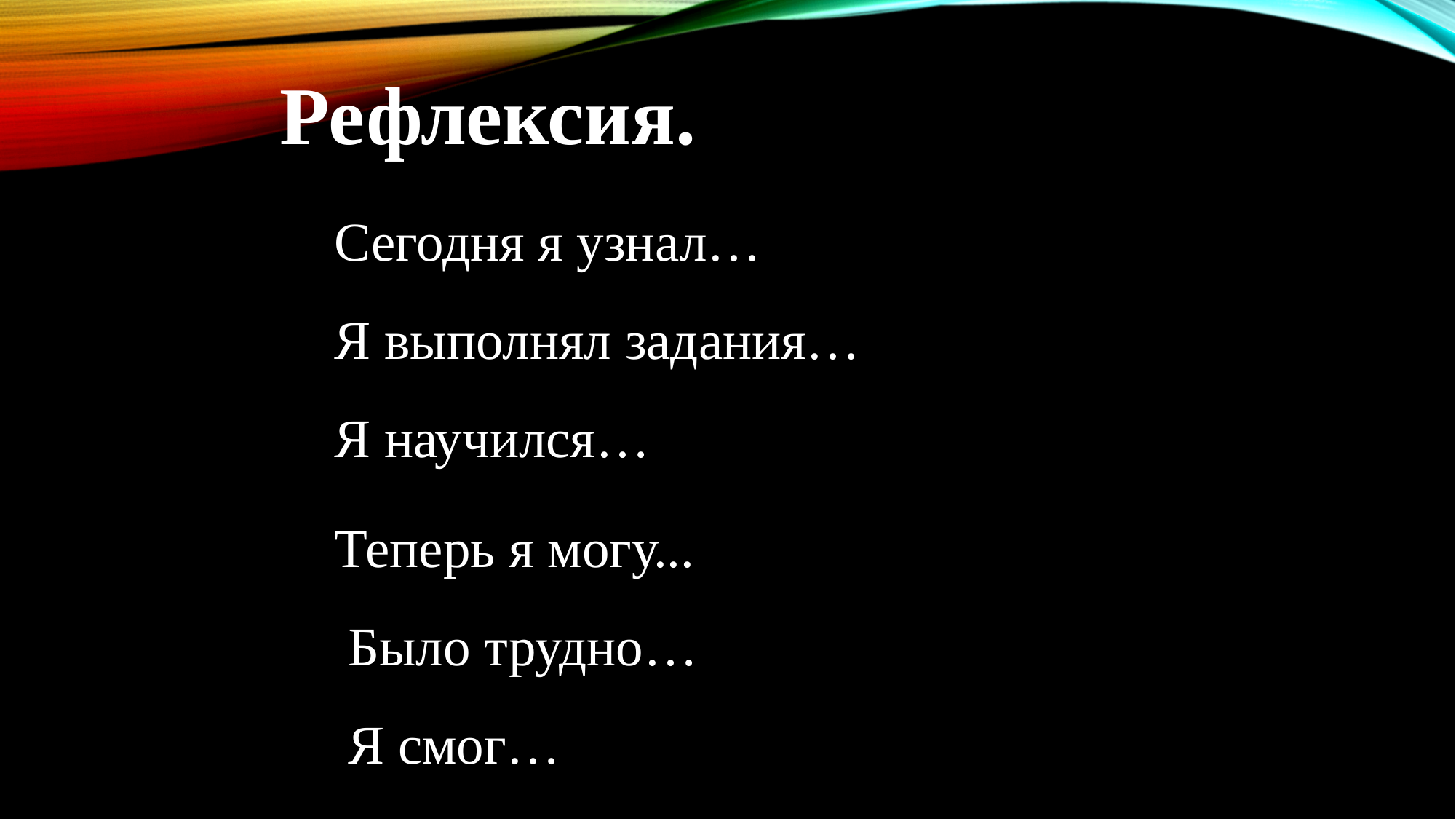

Рефлексия.
Сегодня я узнал…
Я выполнял задания…
Я научился…
    Теперь я могу...
     Было трудно…
     Я смог…